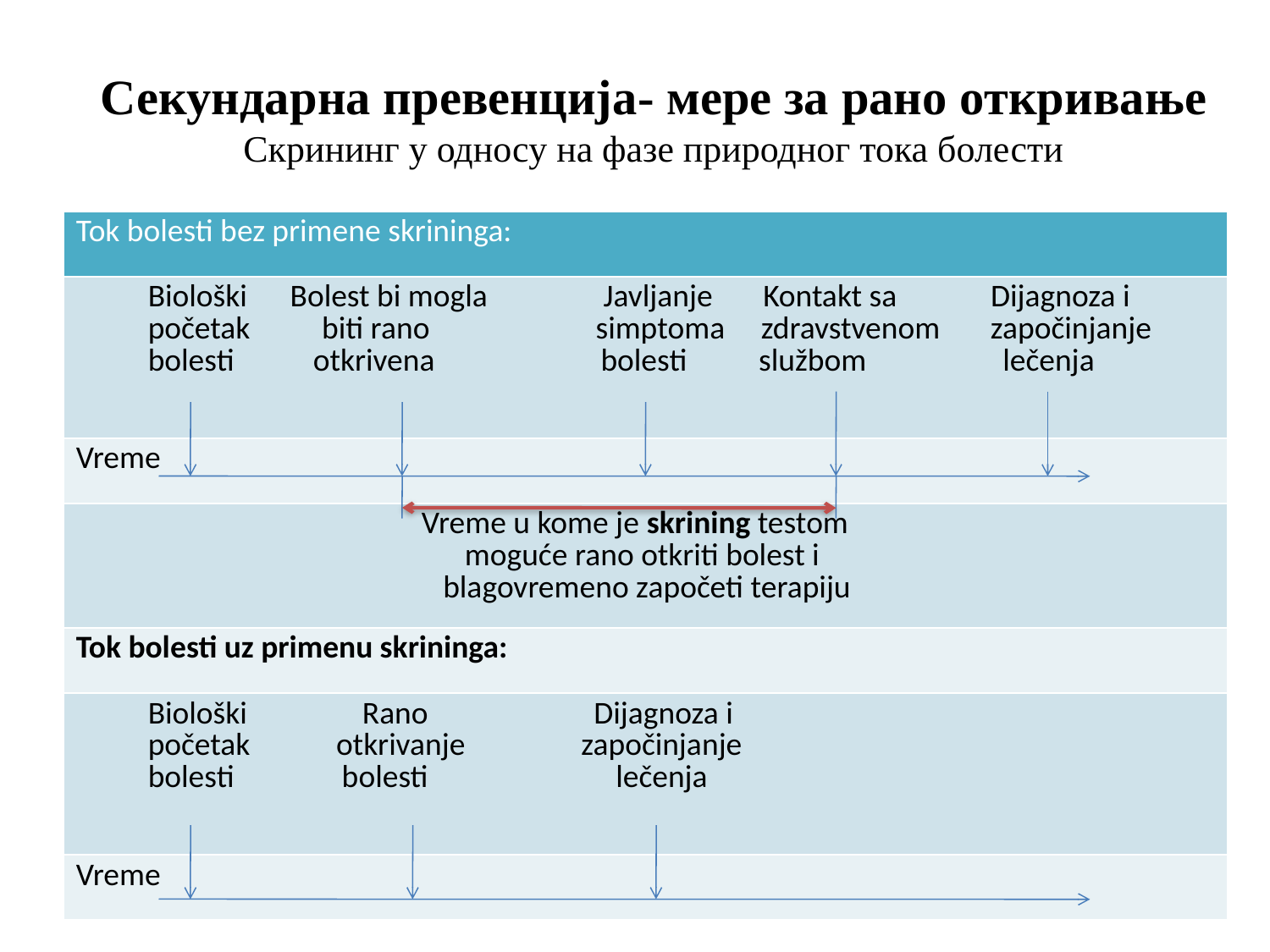

# Секундарна превенција- мере за рано откривање Скрининг у односу на фазе природног тока болести
| Tok bolesti bez primene skrininga: |
| --- |
| Biološki Bolest bi mogla Javljanje Kontakt sa Dijagnoza i početak biti rano simptoma zdravstvenom započinjanje bolesti otkrivena bolesti službom lečenja |
| Vreme |
| Vreme u kome je skrining testom moguće rano otkriti bolest i blagovremeno započeti terapiju |
| Tok bolesti uz primenu skrininga: |
| Biološki Rano Dijagnoza i početak otkrivanje započinjanje bolesti bolesti lečenja |
| Vreme |